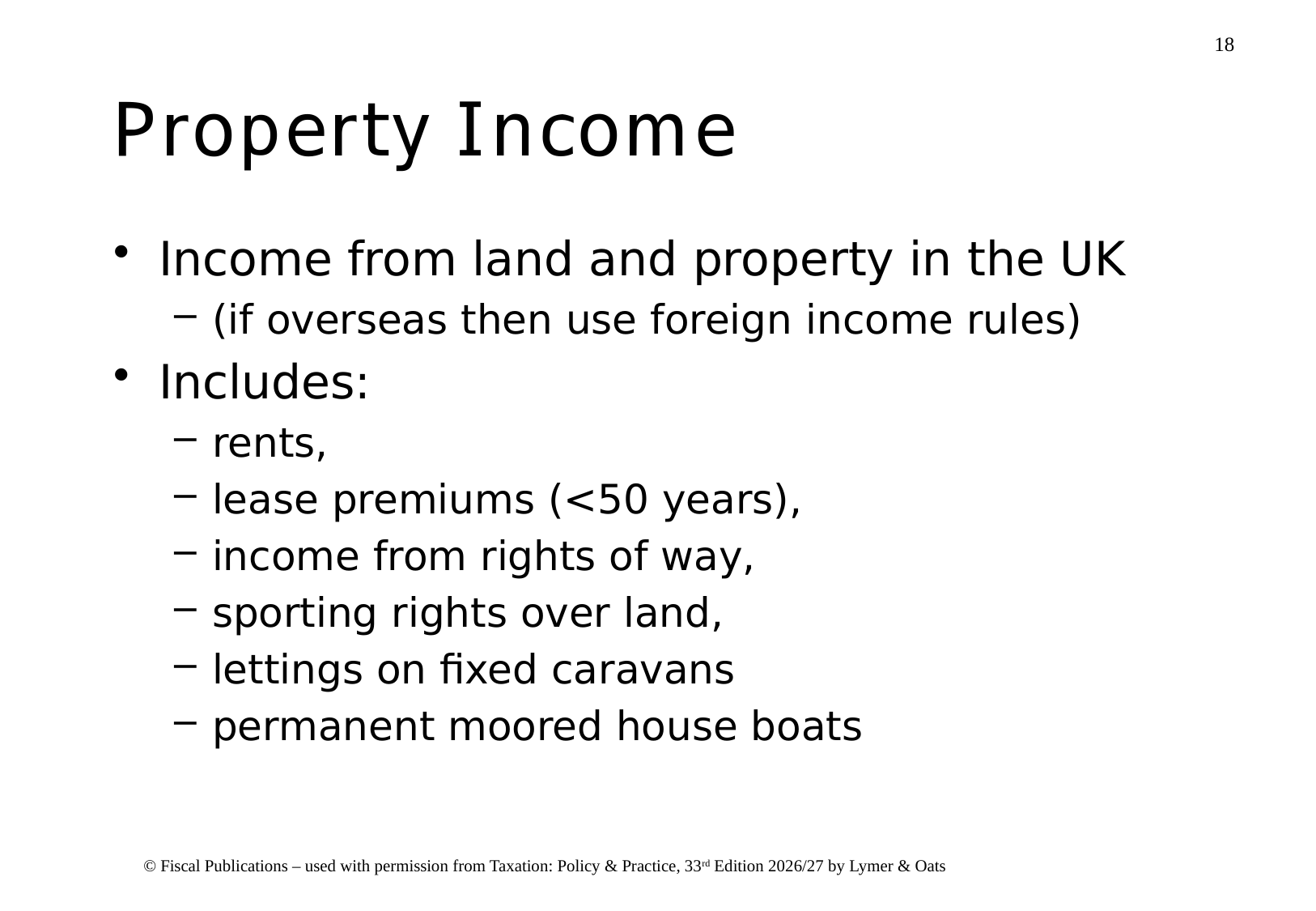

# Property Income
Income from land and property in the UK
(if overseas then use foreign income rules)
Includes:
rents,
lease premiums (<50 years),
income from rights of way,
sporting rights over land,
lettings on fixed caravans
permanent moored house boats